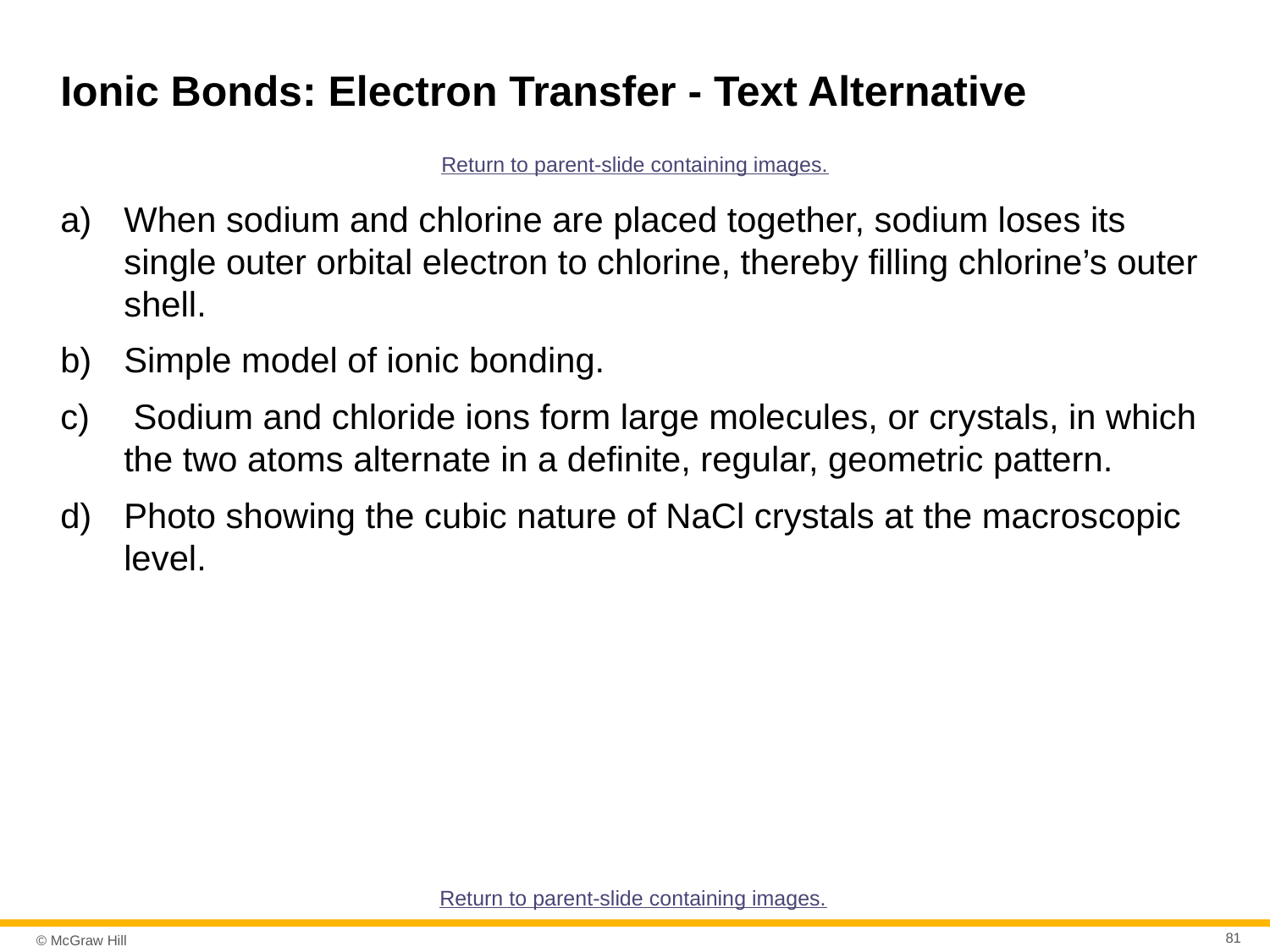

# Ionic Bonds: Electron Transfer - Text Alternative
Return to parent-slide containing images.
When sodium and chlorine are placed together, sodium loses its single outer orbital electron to chlorine, thereby filling chlorine’s outer shell.
Simple model of ionic bonding.
 Sodium and chloride ions form large molecules, or crystals, in which the two atoms alternate in a definite, regular, geometric pattern.
Photo showing the cubic nature of NaCl crystals at the macroscopic level.
Return to parent-slide containing images.